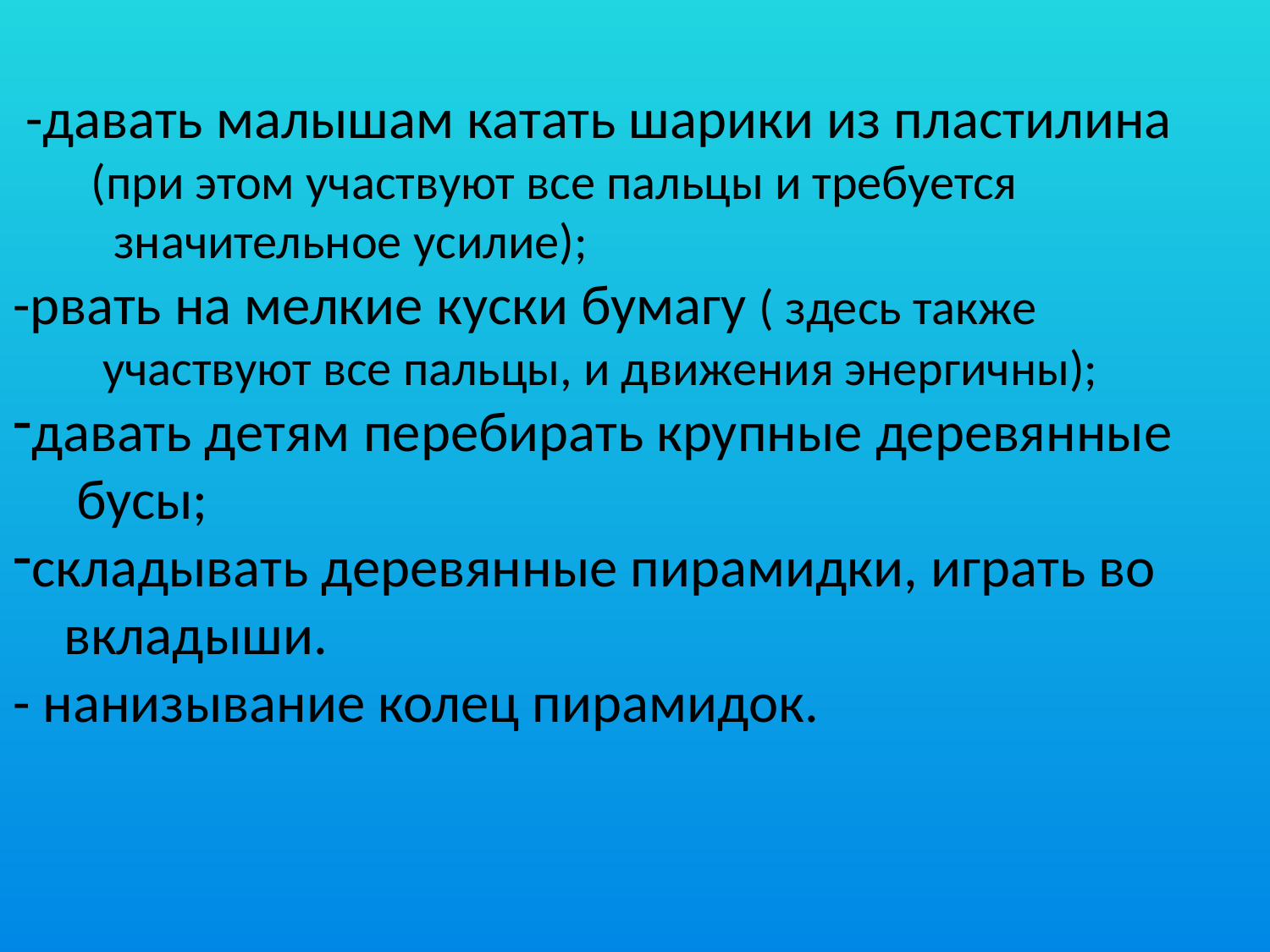

-давать малышам катать шарики из пластилина
       (при этом участвуют все пальцы и требуется
         значительное усилие);
-рвать на мелкие куски бумагу ( здесь также
        участвуют все пальцы, и движения энергичны);
давать детям перебирать крупные деревянные
     бусы;
складывать деревянные пирамидки, играть во
    вкладыши.
- нанизывание колец пирамидок.